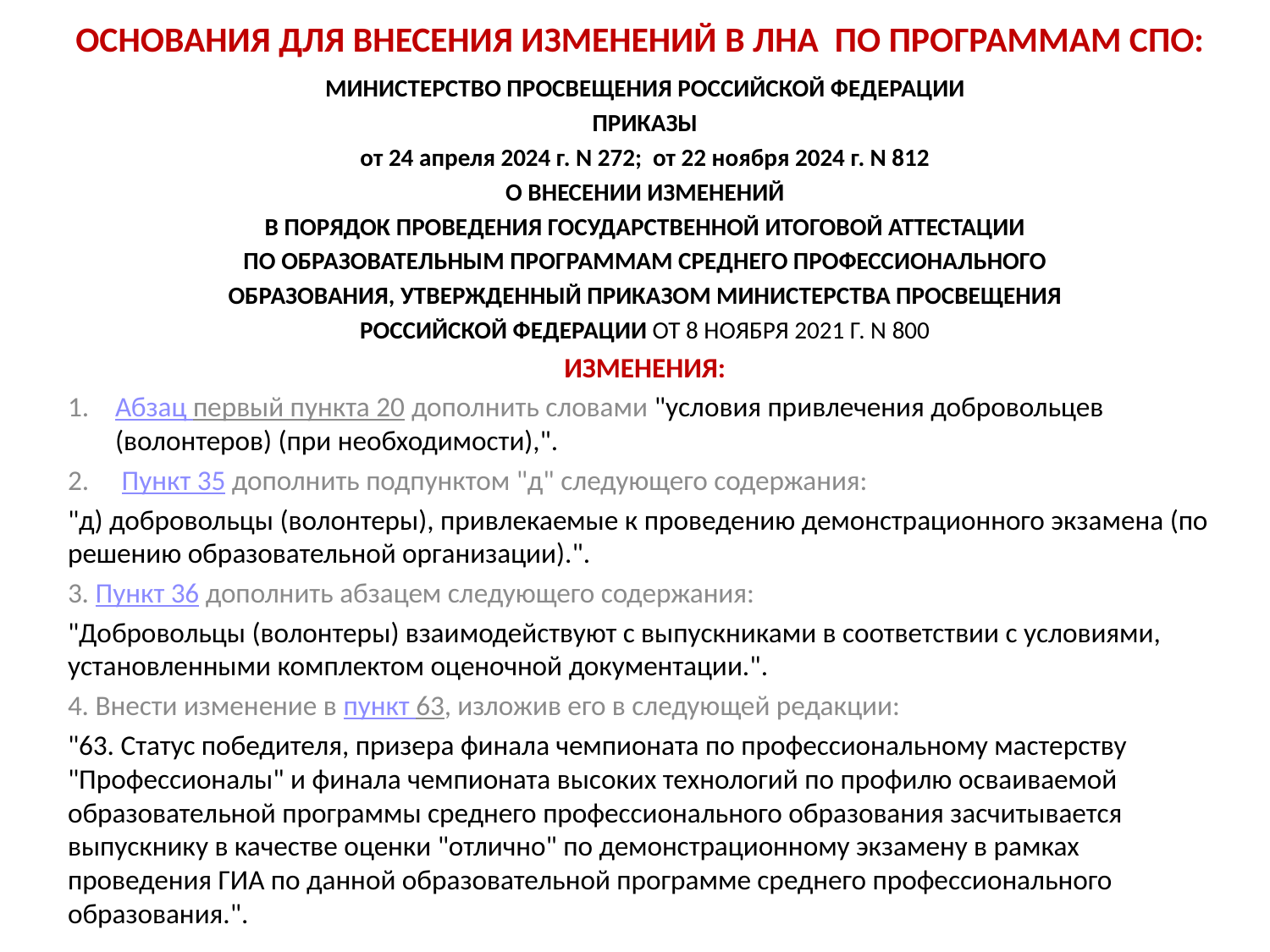

# ОСНОВАНИЯ ДЛЯ ВНЕСЕНИЯ ИЗМЕНЕНИЙ В ЛНА  ПО ПРОГРАММАМ СПО:
МИНИСТЕРСТВО ПРОСВЕЩЕНИЯ РОССИЙСКОЙ ФЕДЕРАЦИИ
ПРИКАЗЫ
от 24 апреля 2024 г. N 272;  от 22 ноября 2024 г. N 812
О ВНЕСЕНИИ ИЗМЕНЕНИЙ
В ПОРЯДОК ПРОВЕДЕНИЯ ГОСУДАРСТВЕННОЙ ИТОГОВОЙ АТТЕСТАЦИИ
ПО ОБРАЗОВАТЕЛЬНЫМ ПРОГРАММАМ СРЕДНЕГО ПРОФЕССИОНАЛЬНОГО
ОБРАЗОВАНИЯ, УТВЕРЖДЕННЫЙ ПРИКАЗОМ МИНИСТЕРСТВА ПРОСВЕЩЕНИЯ
РОССИЙСКОЙ ФЕДЕРАЦИИ ОТ 8 НОЯБРЯ 2021 Г. N 800
ИЗМЕНЕНИЯ:
Абзац первый пункта 20 дополнить словами "условия привлечения добровольцев (волонтеров) (при необходимости),".
 Пункт 35 дополнить подпунктом "д" следующего содержания:
"д) добровольцы (волонтеры), привлекаемые к проведению демонстрационного экзамена (по решению образовательной организации).".
3. Пункт 36 дополнить абзацем следующего содержания:
"Добровольцы (волонтеры) взаимодействуют с выпускниками в соответствии с условиями, установленными комплектом оценочной документации.".
4. Внести изменение в пункт 63, изложив его в следующей редакции:
"63. Статус победителя, призера финала чемпионата по профессиональному мастерству "Профессионалы" и финала чемпионата высоких технологий по профилю осваиваемой образовательной программы среднего профессионального образования засчитывается выпускнику в качестве оценки "отлично" по демонстрационному экзамену в рамках проведения ГИА по данной образовательной программе среднего профессионального образования.".